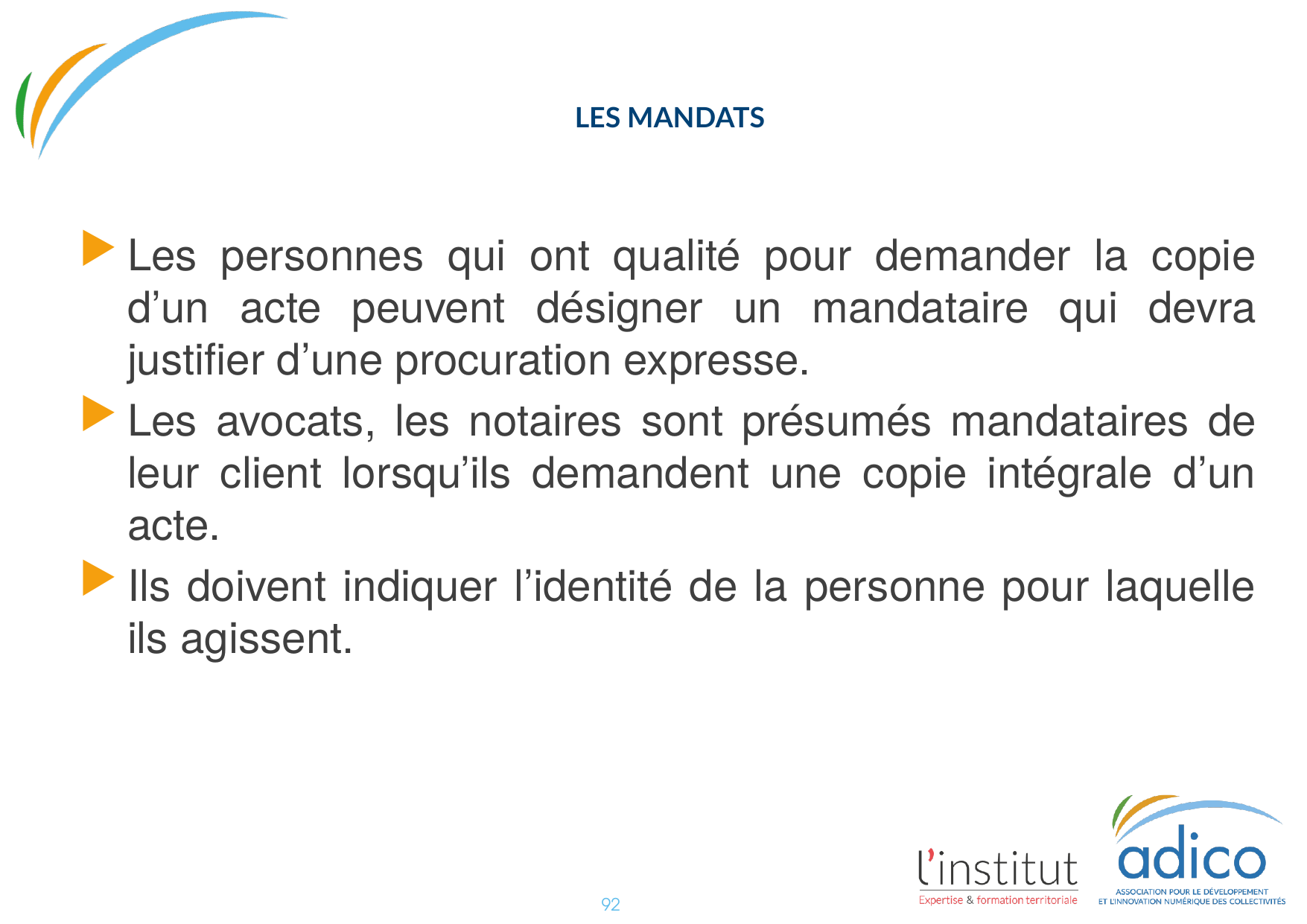

#
LES MANDATS
Les personnes qui ont qualité pour demander la copie d’un acte peuvent désigner un mandataire qui devra justifier d’une procuration expresse.
Les avocats, les notaires sont présumés mandataires de leur client lorsqu’ils demandent une copie intégrale d’un acte.
Ils doivent indiquer l’identité de la personne pour laquelle ils agissent.